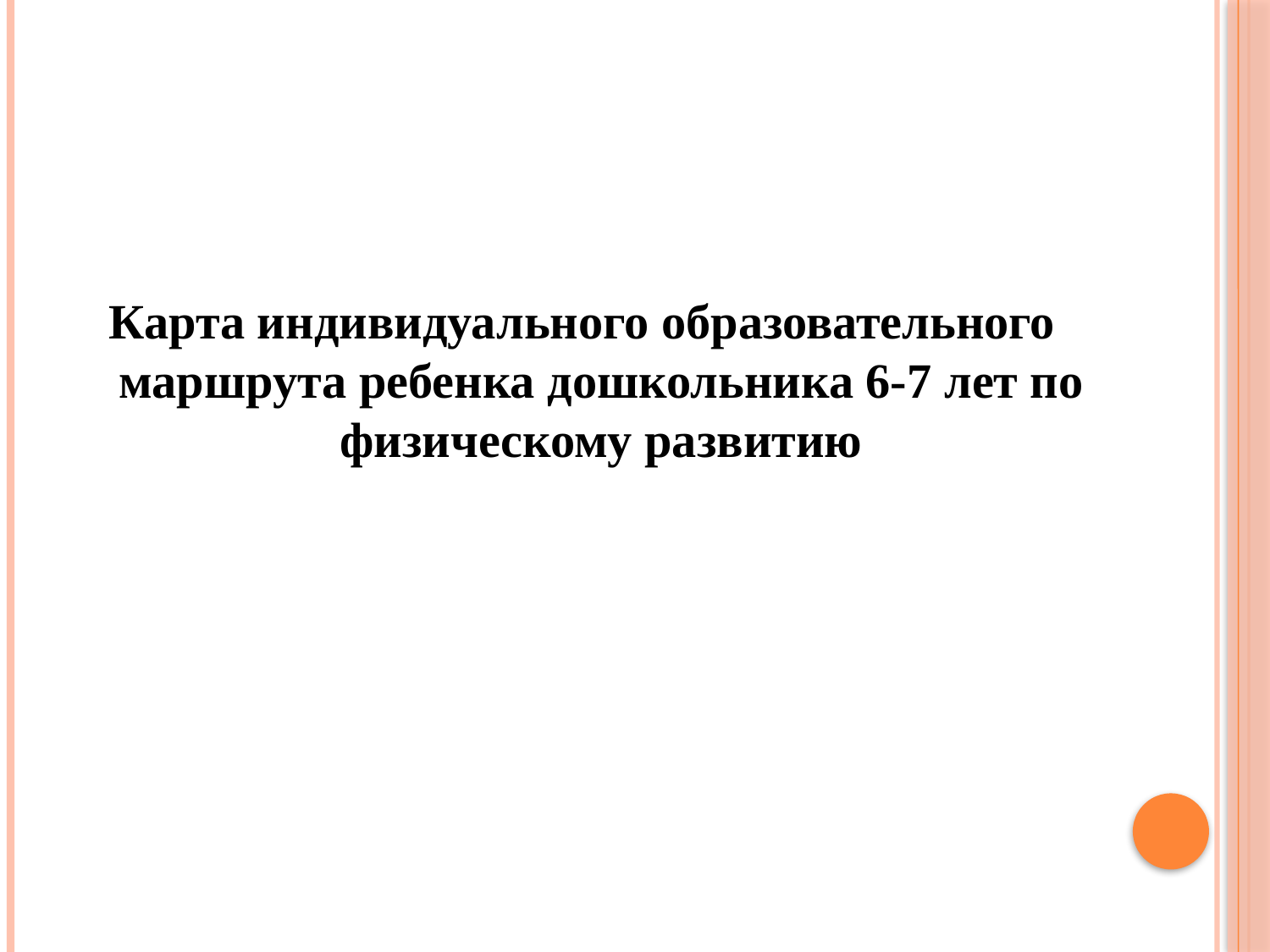

Карта индивидуального образовательного маршрута ребенка дошкольника 6-7 лет по физическому развитию